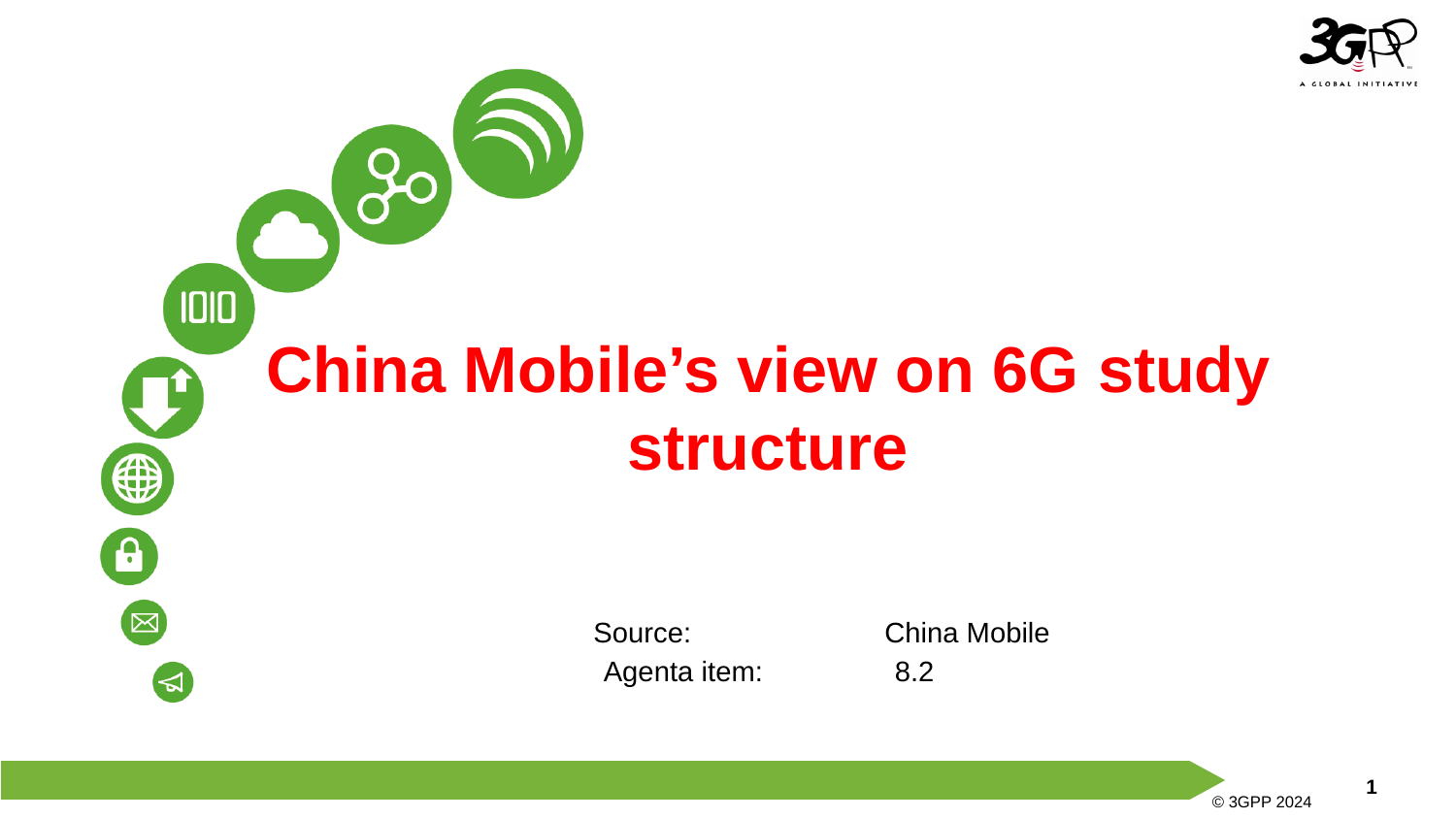

China Mobile’s view on 6G study structure
Source: 		China Mobile
Agenta item:	8.2

© 3GPP 2024